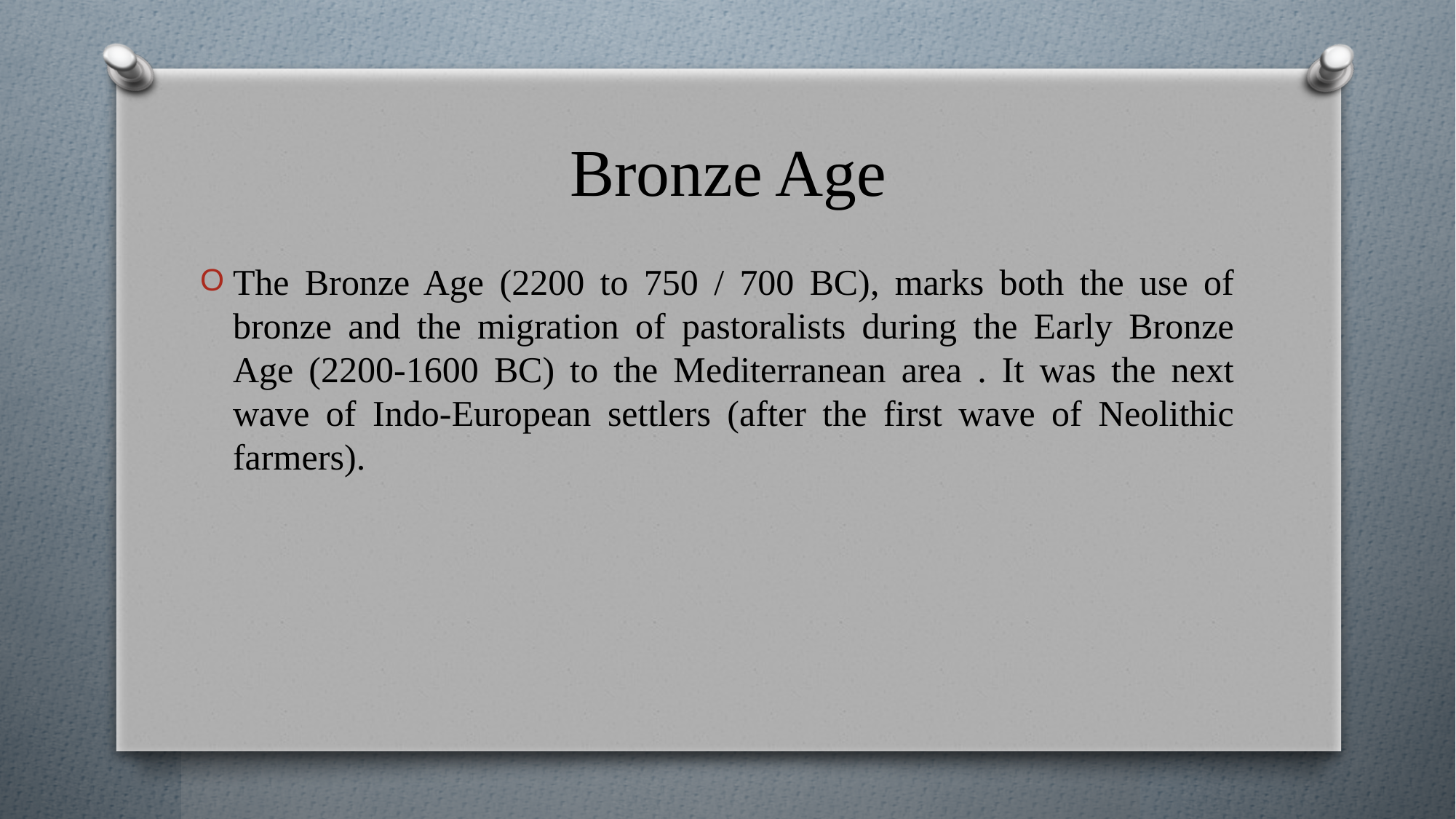

# Bronze Age
The Bronze Age (2200 to 750 / 700 BC), marks both the use of bronze and the migration of pastoralists during the Early Bronze Age (2200-1600 BC) to the Mediterranean area . It was the next wave of Indo-European settlers (after the first wave of Neolithic farmers).